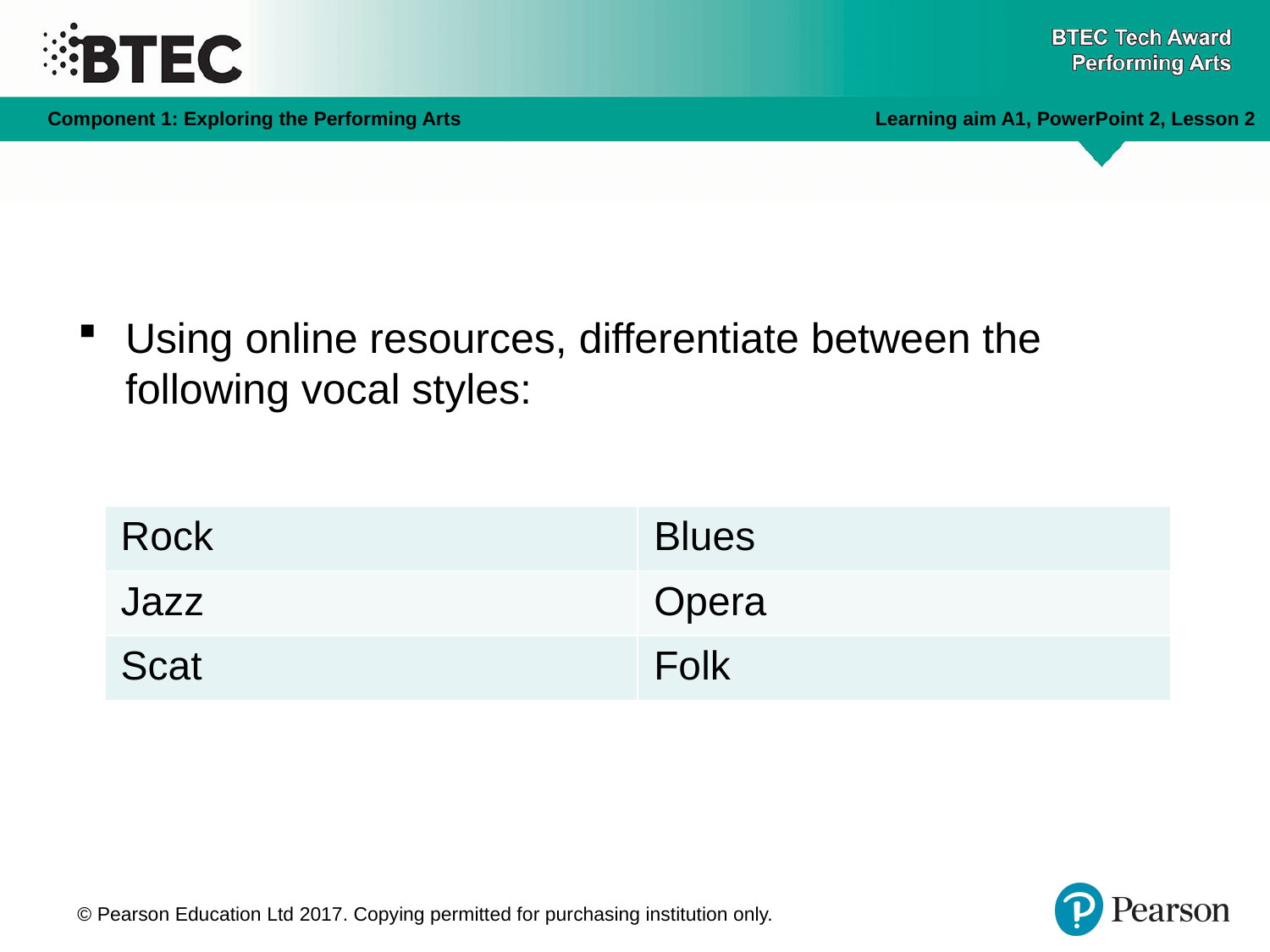

Using online resources, differentiate between the following vocal styles:

| Rock | Blues |
| --- | --- |
| Jazz | Opera |
| Scat | Folk |
© Pearson Education Ltd 2017. Copying permitted for purchasing institution only.